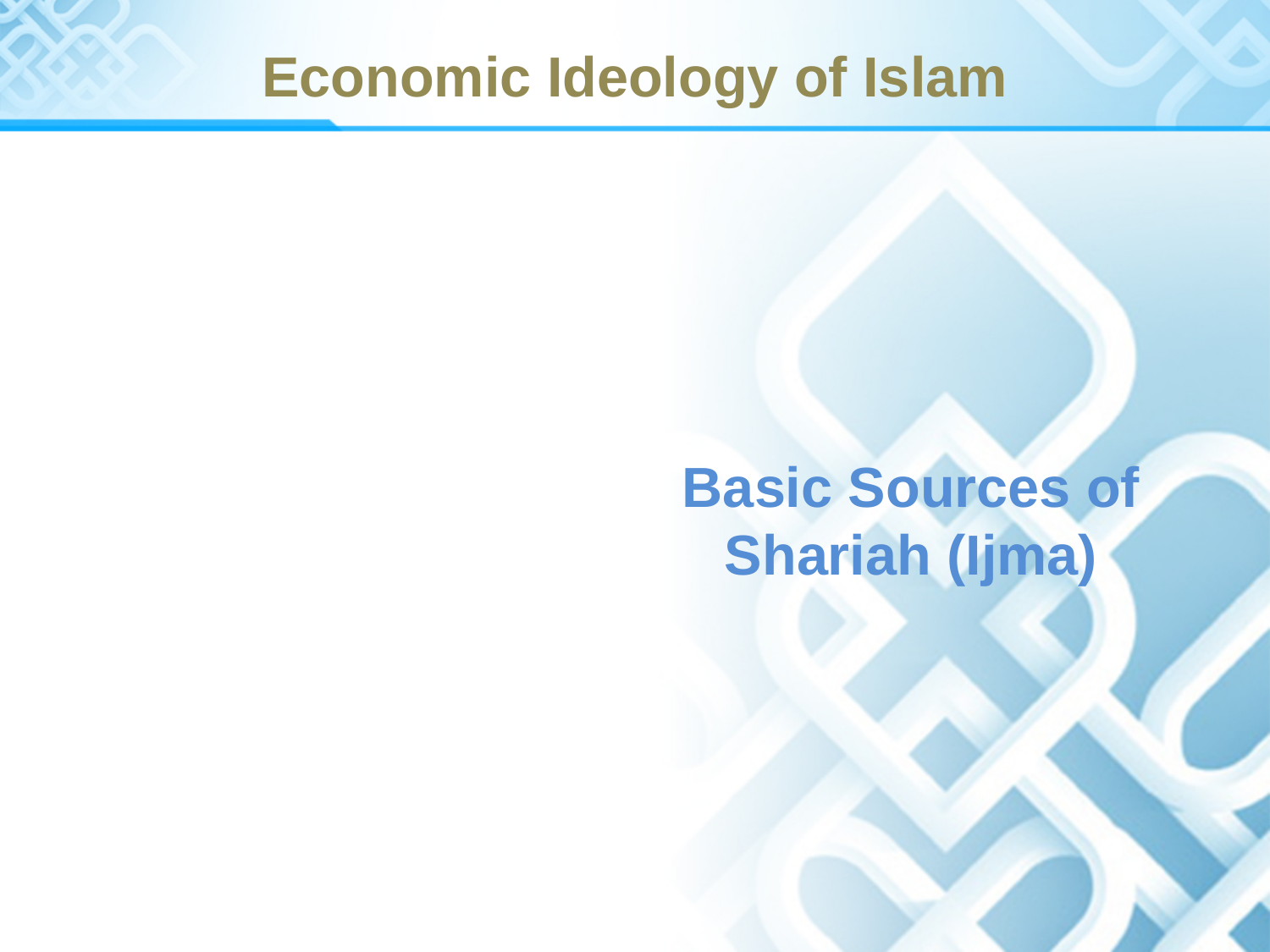

Economic Ideology of Islam
Basic Sources of Shariah (Ijma)